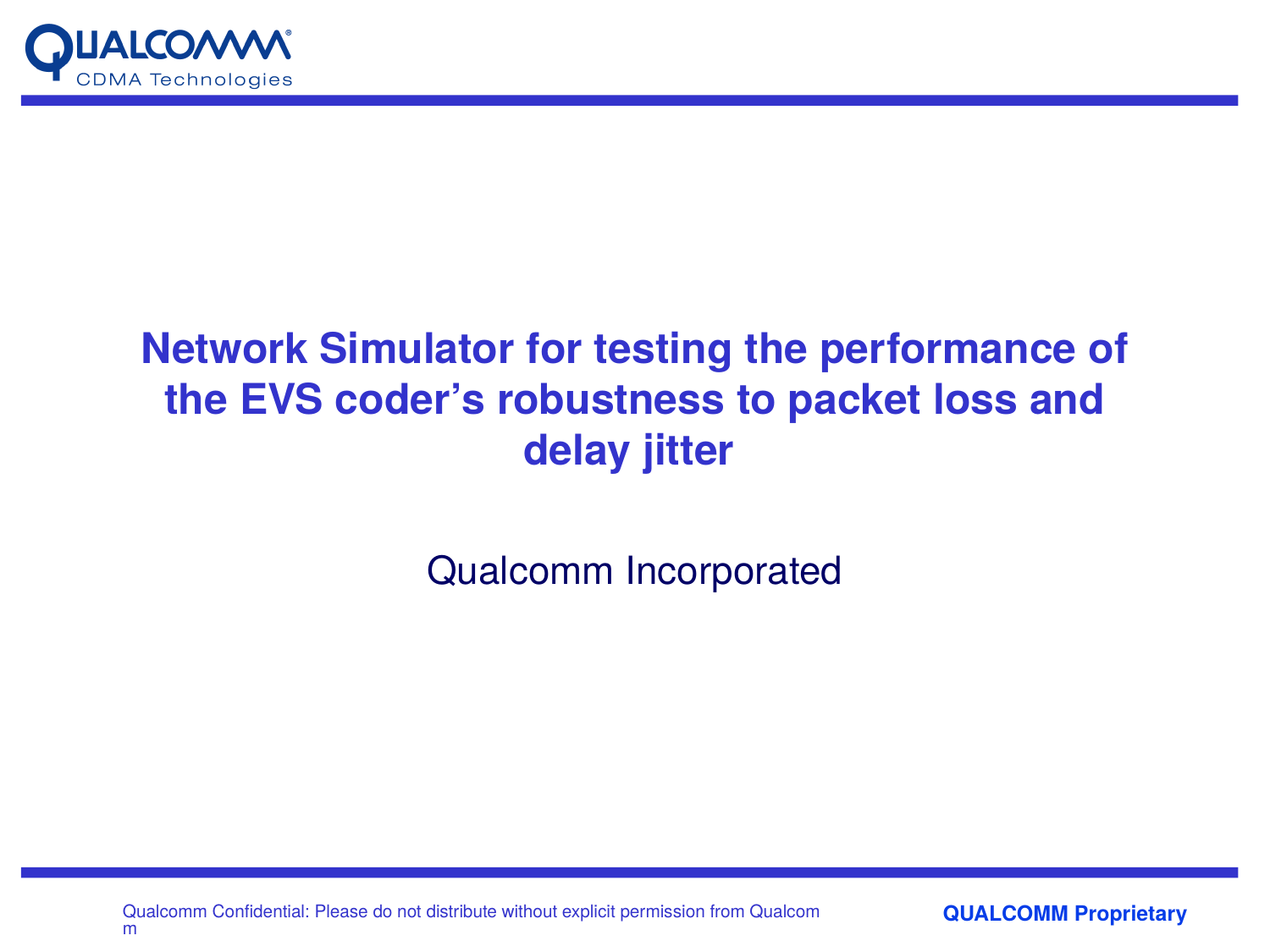

# Network Simulator for testing the performance of the EVS coder’s robustness to packet loss and delay jitter
Qualcomm Incorporated
Qualcomm Confidential: Please do not distribute without explicit permission from Qualcomm